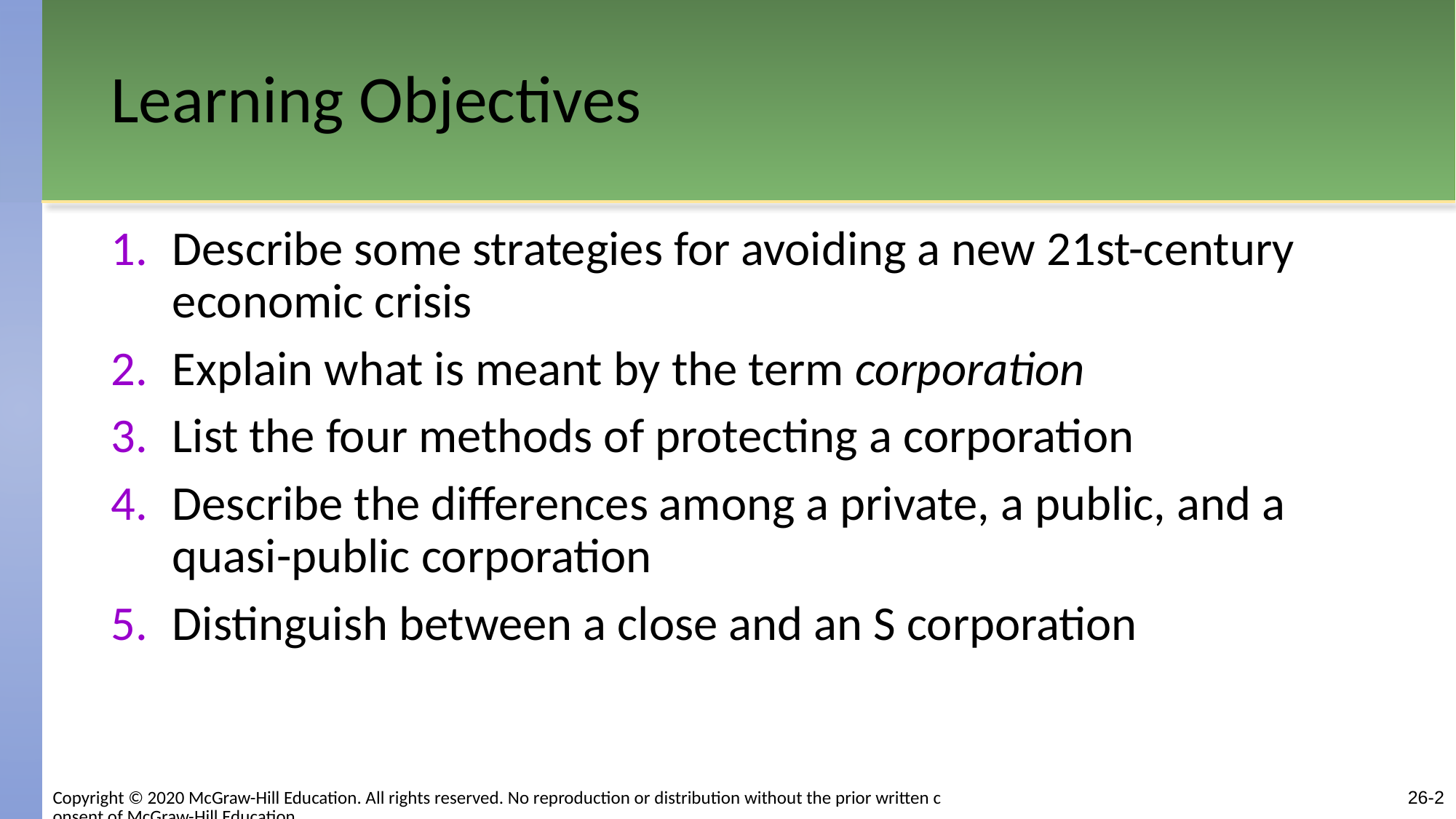

# Learning Objectives
Describe some strategies for avoiding a new 21st-century economic crisis
Explain what is meant by the term corporation
List the four methods of protecting a corporation
Describe the differences among a private, a public, and a quasi-public corporation
Distinguish between a close and an S corporation

Copyright © 2020 McGraw-Hill Education. All rights reserved. No reproduction or distribution without the prior written consent of McGraw-Hill Education.
26-2